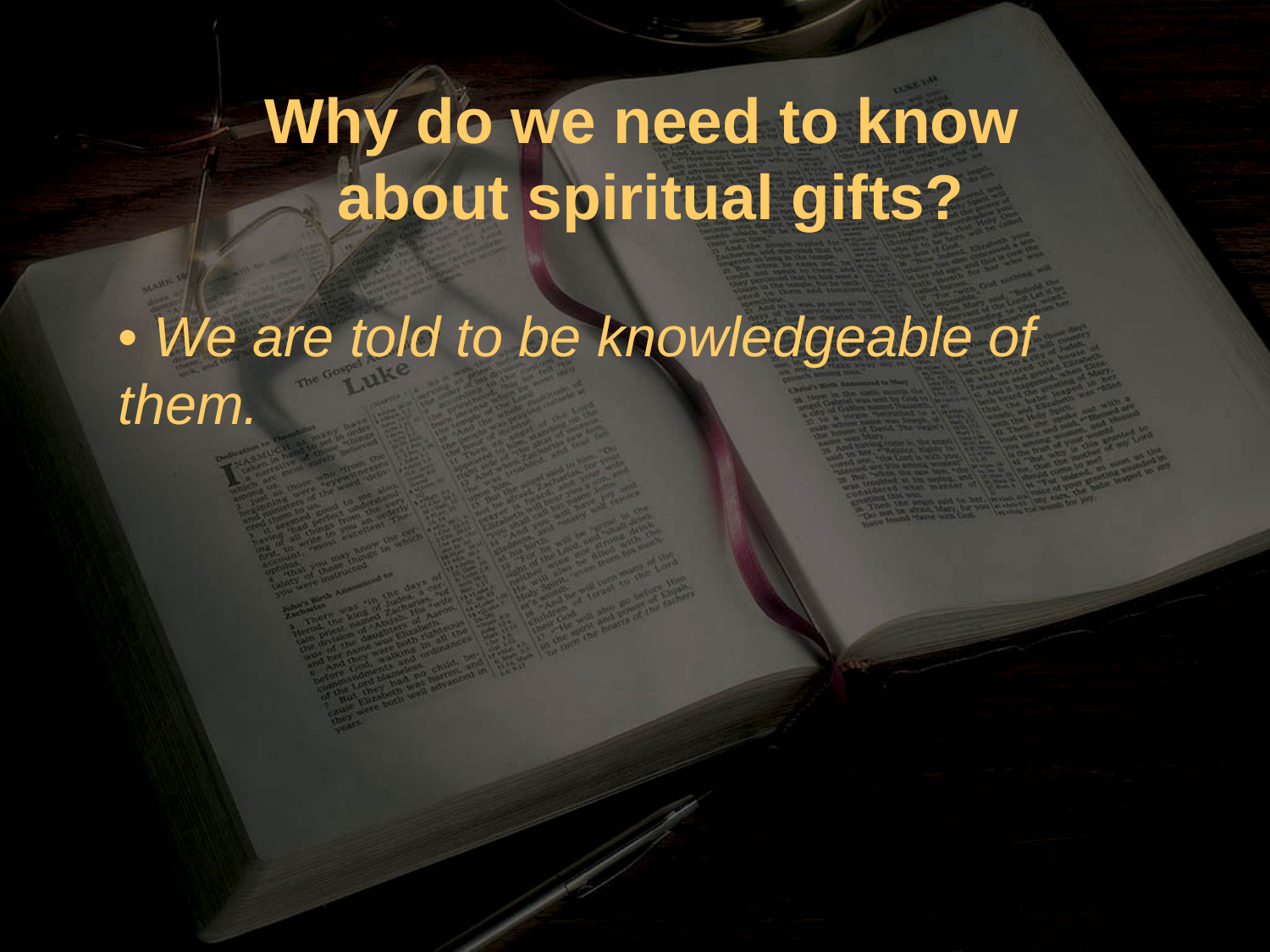

Why do we need to know
about spiritual gifts?

• We are told to be knowledgeable of them.